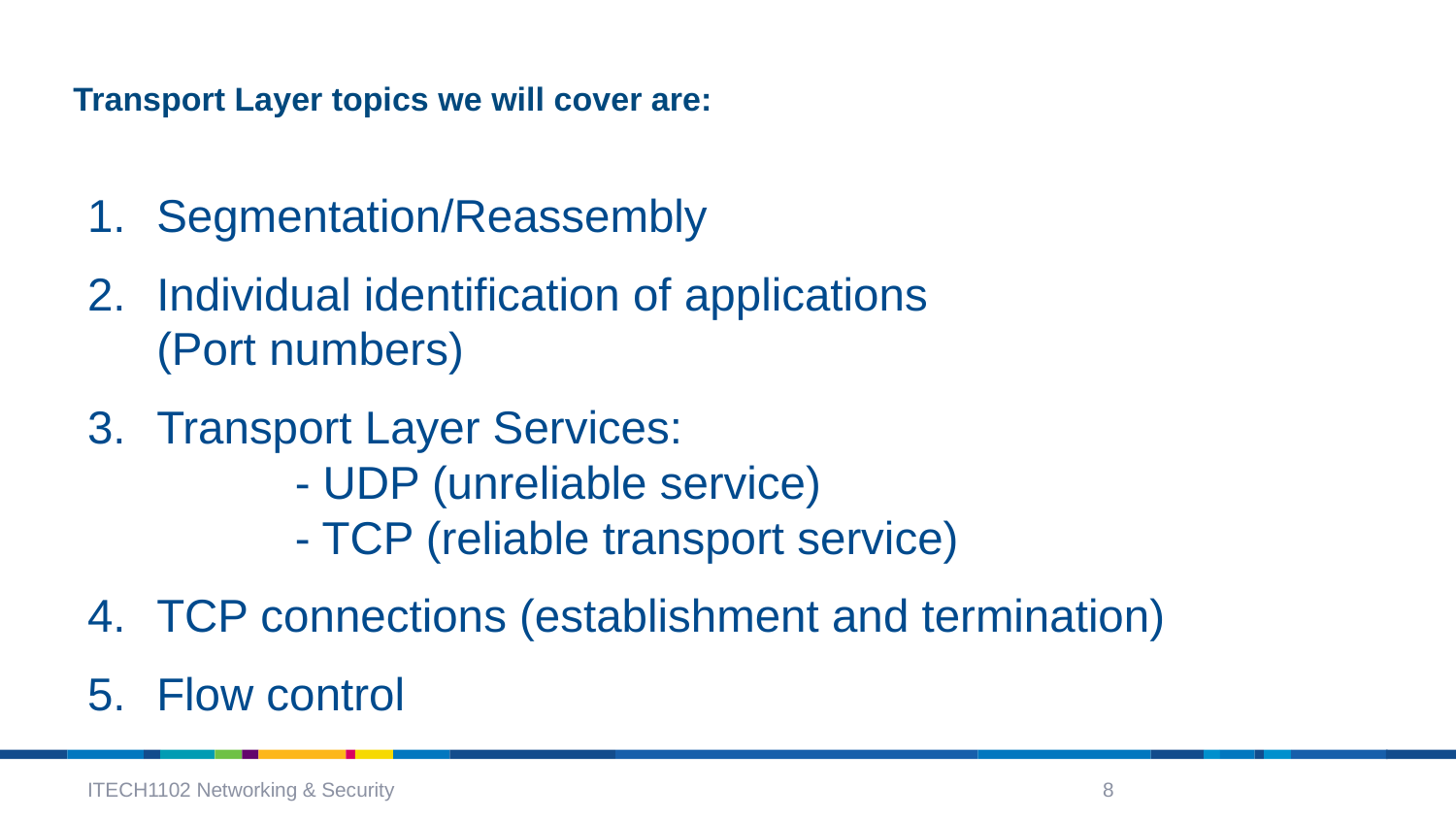

# Transport Layer topics we will cover are:
Segmentation/Reassembly
Individual identification of applications
(Port numbers)
Transport Layer Services:
	- UDP (unreliable service)
	- TCP (reliable transport service)
TCP connections (establishment and termination)
Flow control
ITECH1102 Networking & Security
8